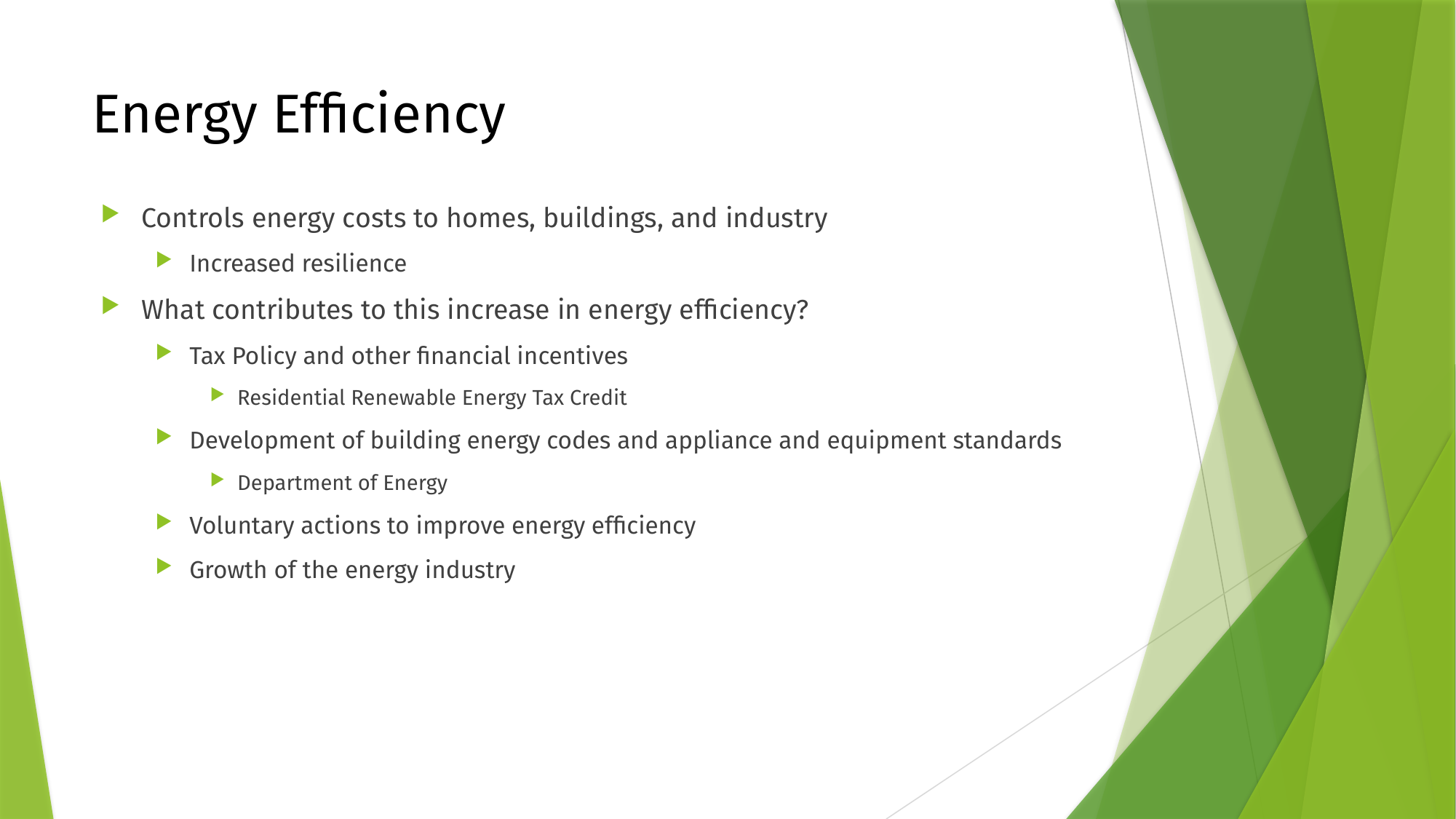

# Energy Efficiency
Controls energy costs to homes, buildings, and industry
Increased resilience
What contributes to this increase in energy efficiency?
Tax Policy and other financial incentives
Residential Renewable Energy Tax Credit
Development of building energy codes and appliance and equipment standards
Department of Energy
Voluntary actions to improve energy efficiency
Growth of the energy industry